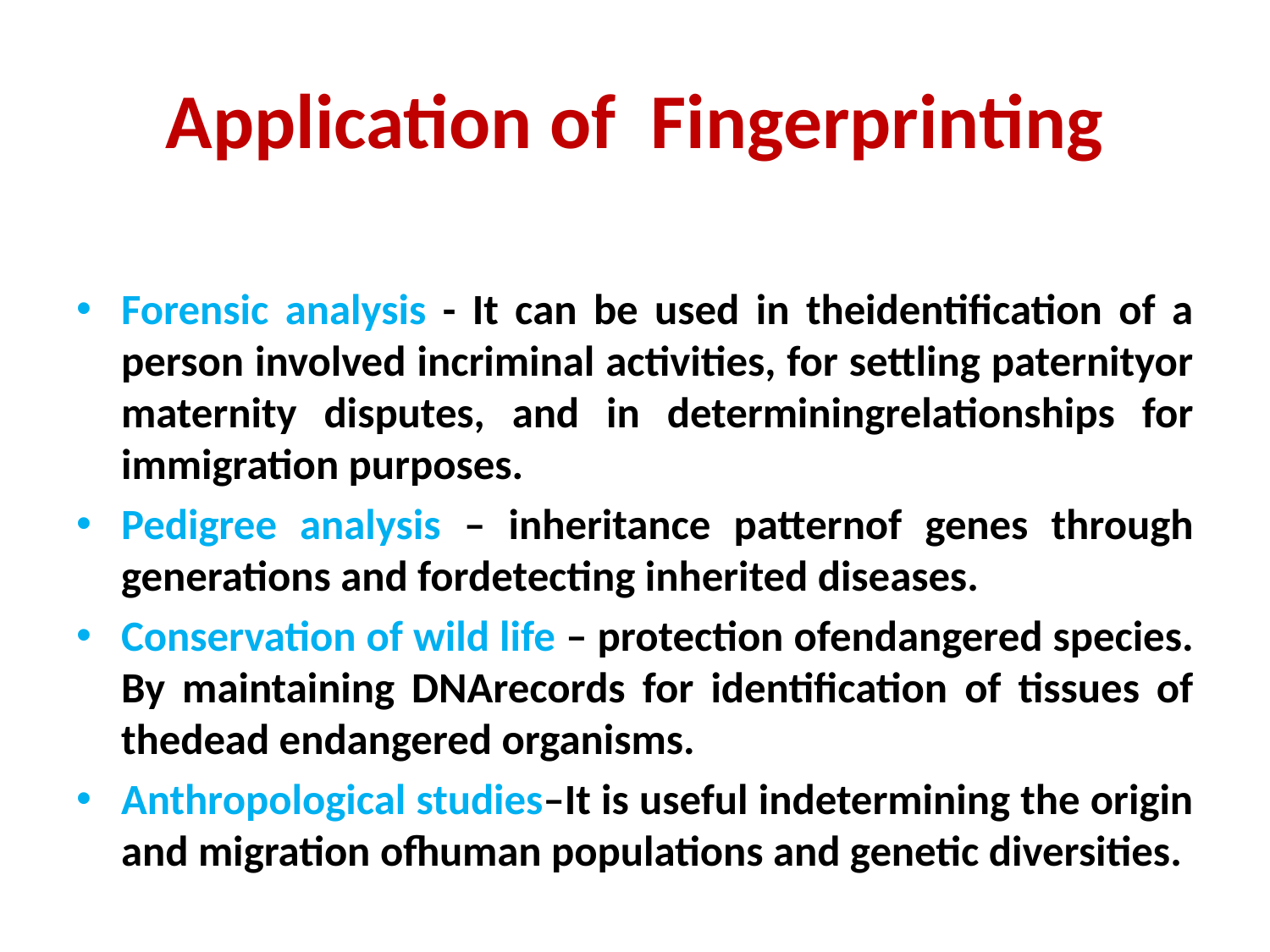

# Application of  Fingerprinting

Forensic analysis - It can be used in theidentification of a person involved incriminal activities, for settling paternityor maternity disputes, and in determiningrelationships for immigration purposes.
Pedigree analysis – inheritance patternof genes through generations and fordetecting inherited diseases.
Conservation of wild life – protection ofendangered species. By maintaining DNArecords for identification of tissues of thedead endangered organisms.
Anthropological studies–It is useful indetermining the origin and migration ofhuman populations and genetic diversities.